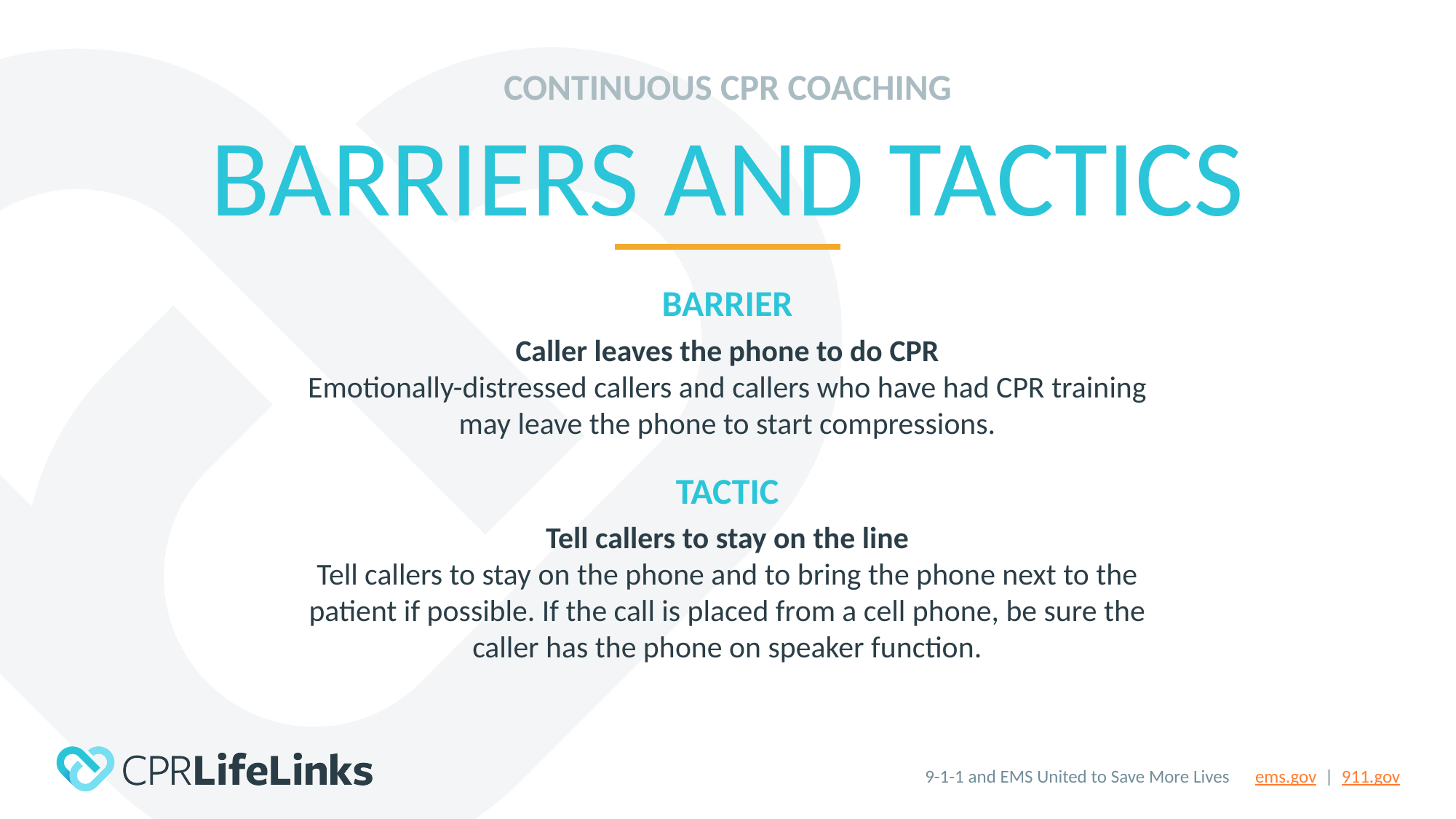

CONTINUOUS CPR COACHING
BARRIERS AND TACTICS
BARRIER
Caller leaves the phone to do CPR
Emotionally-distressed callers and callers who have had CPR training may leave the phone to start compressions.
TACTIC
Tell callers to stay on the line
Tell callers to stay on the phone and to bring the phone next to the patient if possible. If the call is placed from a cell phone, be sure the caller has the phone on speaker function.